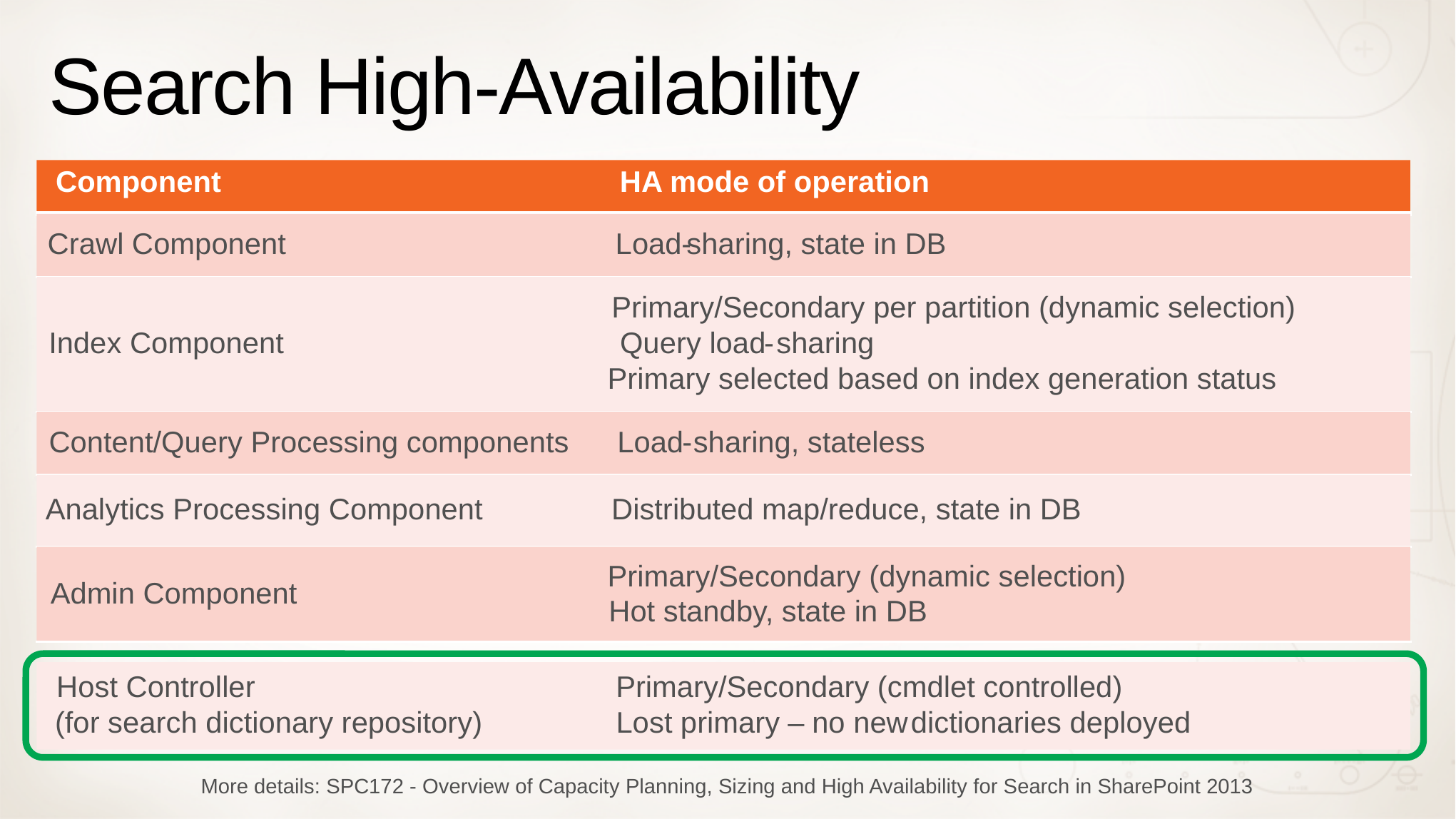

# Search High-Availability

Component
HA mode of operation

Crawl Component
Load
-
sharing, state in DB

Primary/Secondary per partition (dynamic selection)
Index Component
Query load
-
sharing
Primary selected based on index generation status

Content/Query Processing components
Load
-
sharing, stateless

Analytics Processing Component
Distributed map/reduce, state in DB

Primary/Secondary (dynamic selection)
Admin Component
Hot standby, state in DB

Host Controller
Primary/Secondary (cmdlet controlled)
(for search dictionary repository)
Lost primary
–
no new
dictionaries deployed
More details: SPC172 - Overview of Capacity Planning, Sizing and High Availability for Search in SharePoint 2013